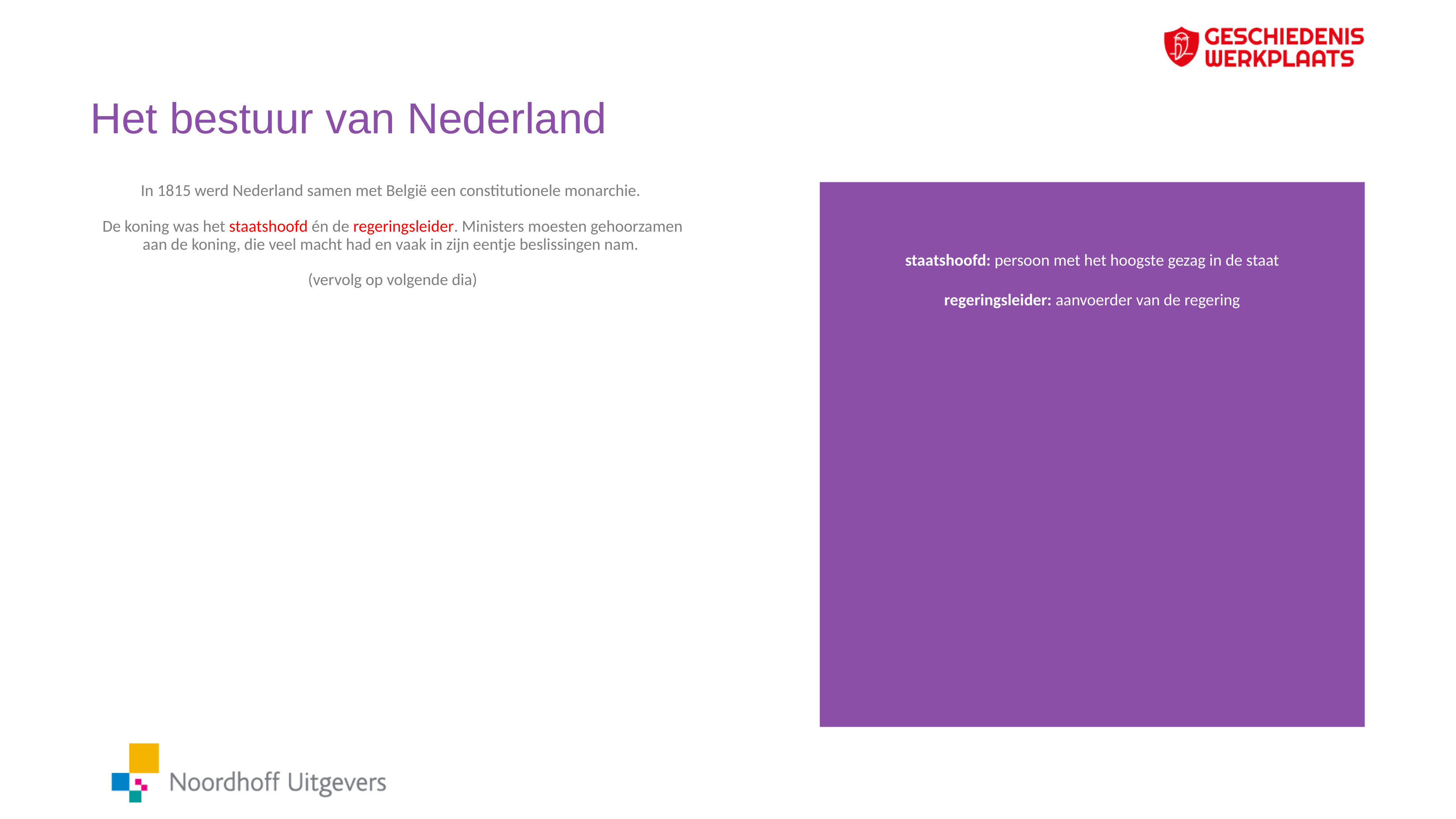

# Het bestuur van Nederland
In 1815 werd Nederland samen met België een constitutionele monarchie.

De koning was het staatshoofd én de regeringsleider. Ministers moesten gehoorzamen aan de koning, die veel macht had en vaak in zijn eentje beslissingen nam.

(vervolg op volgende dia)

staatshoofd: persoon met het hoogste gezag in de staat

regeringsleider: aanvoerder van de regering